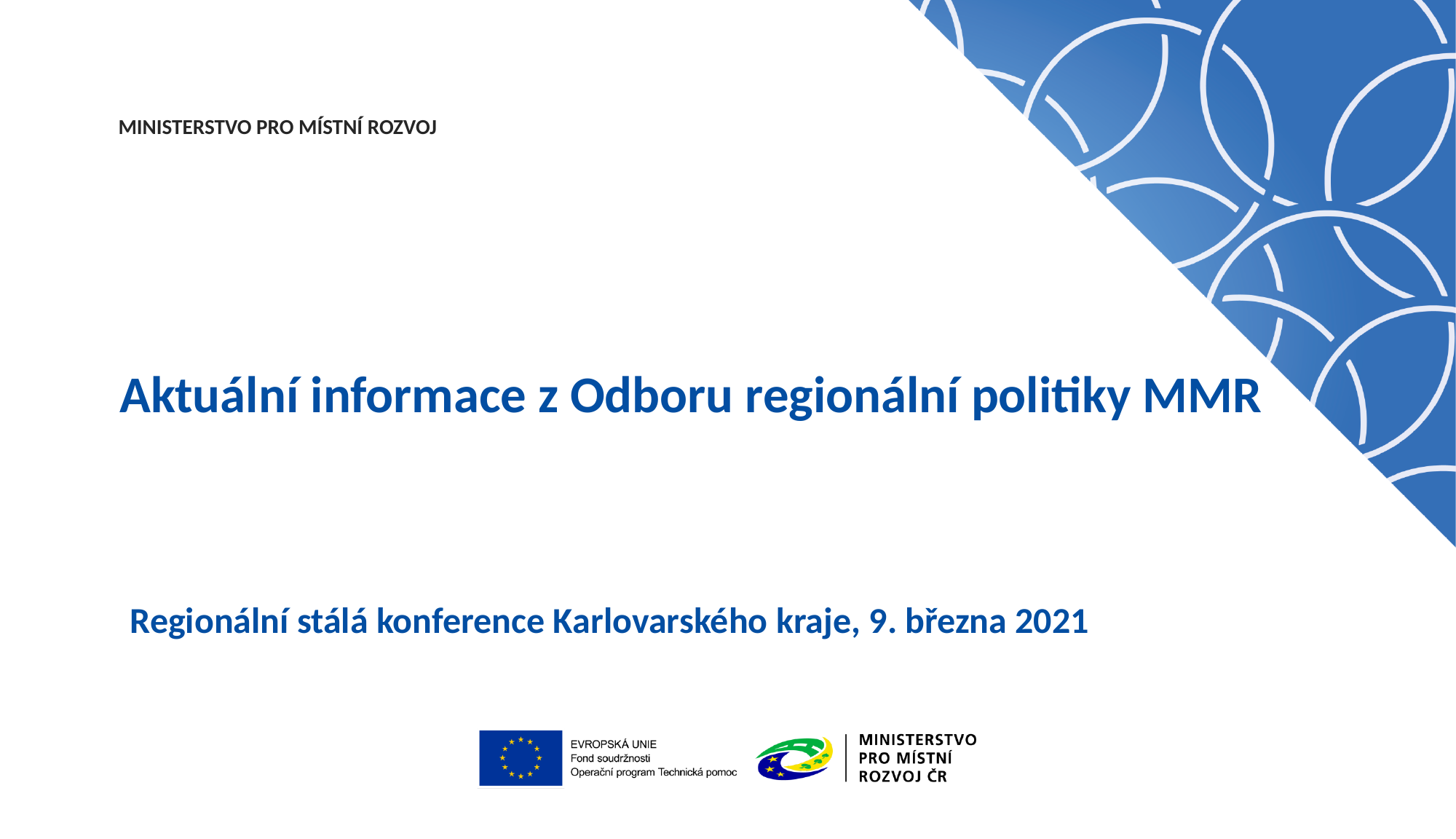

# Aktuální informace z Odboru regionální politiky MMR
Regionální stálá konference Karlovarského kraje, 9. března 2021